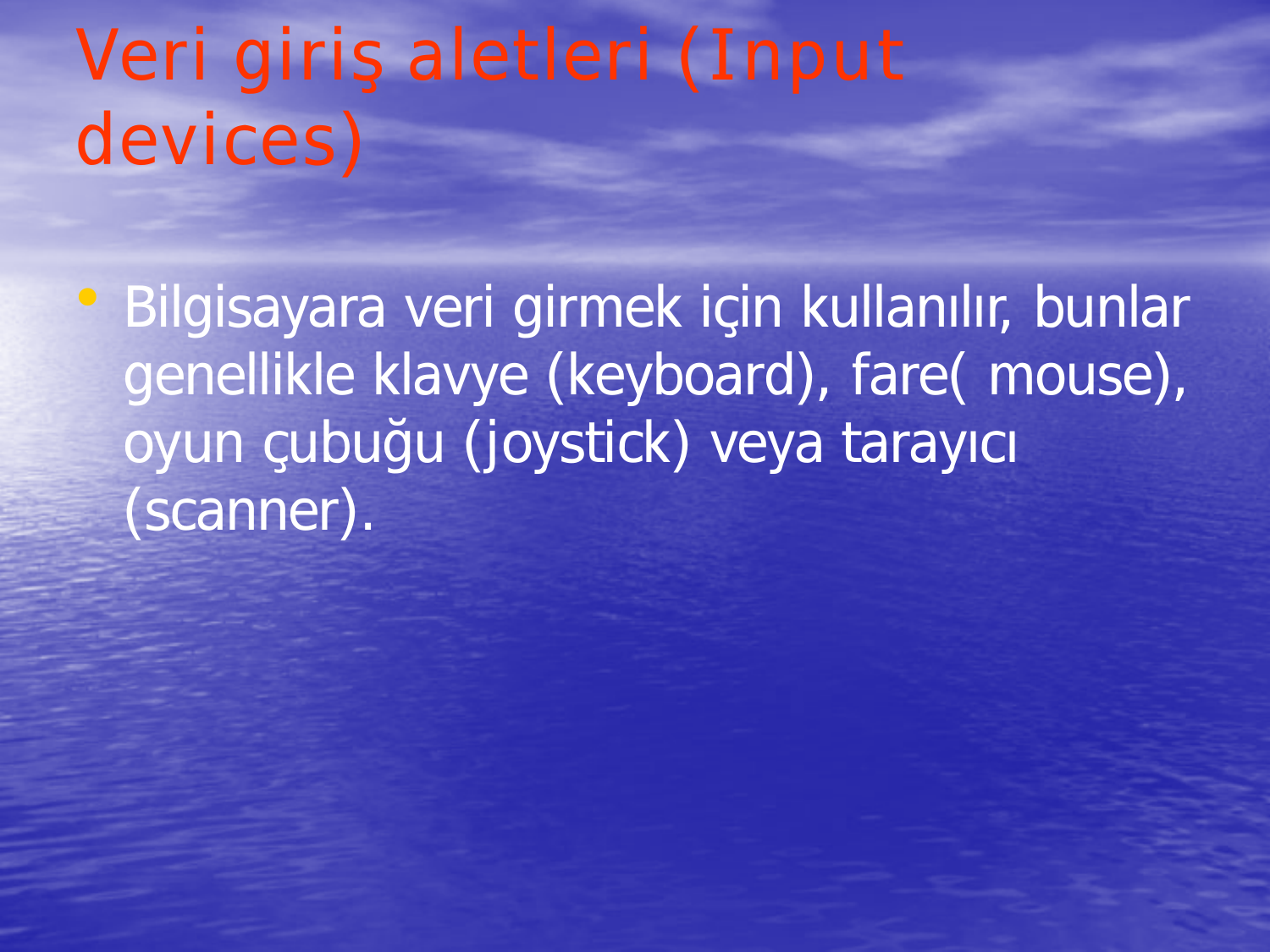

# Veri giriş aletleri (Input devices)
Bilgisayara veri girmek için kullanılır, bunlar genellikle klavye (keyboard), fare( mouse), oyun çubuğu (joystick) veya tarayıcı (scanner).